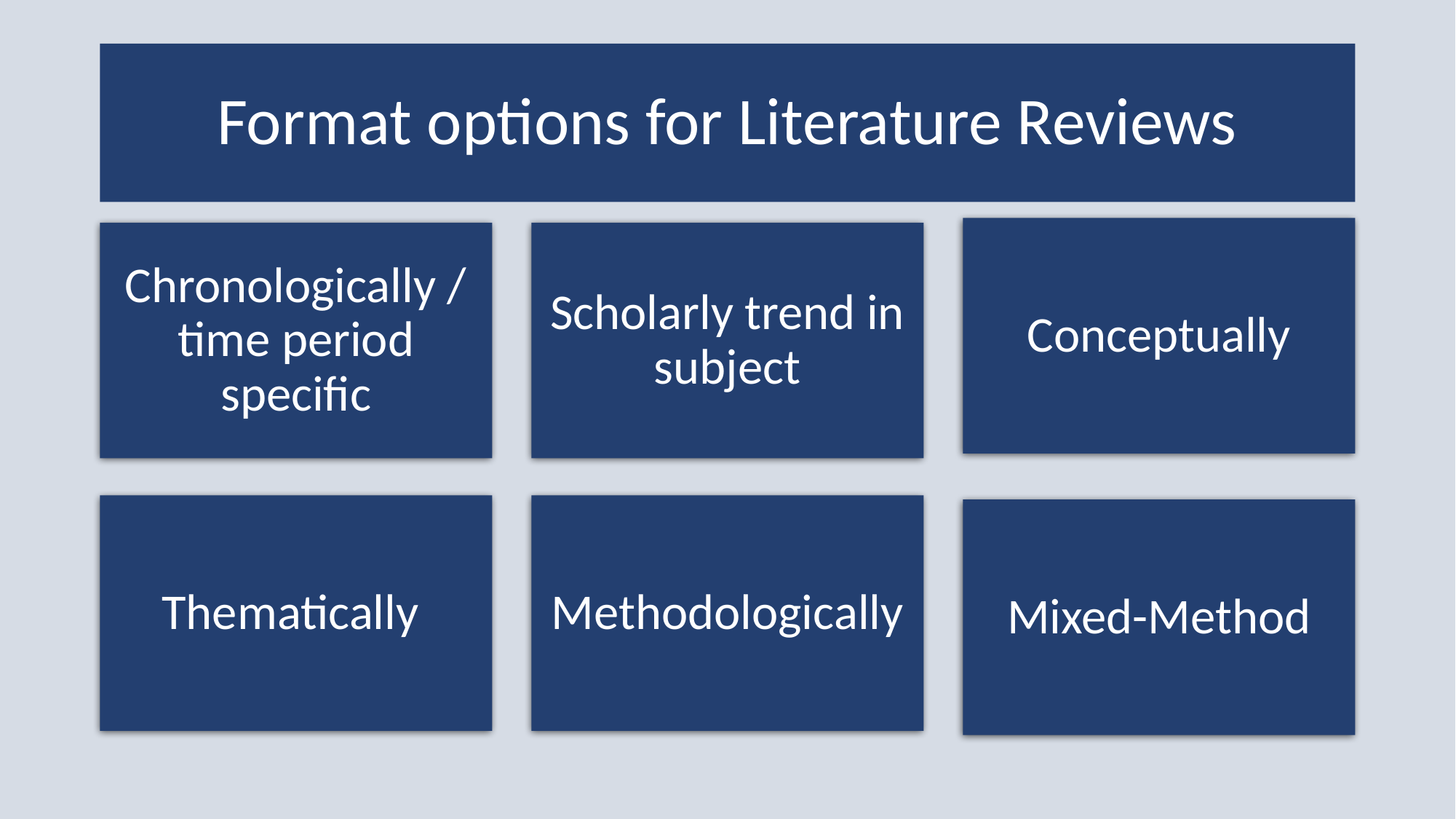

# Format options for Literature Reviews
Chronologically / time period specific
Scholarly trend in subject
Conceptually
Thematically
Methodologically
Mixed-Method